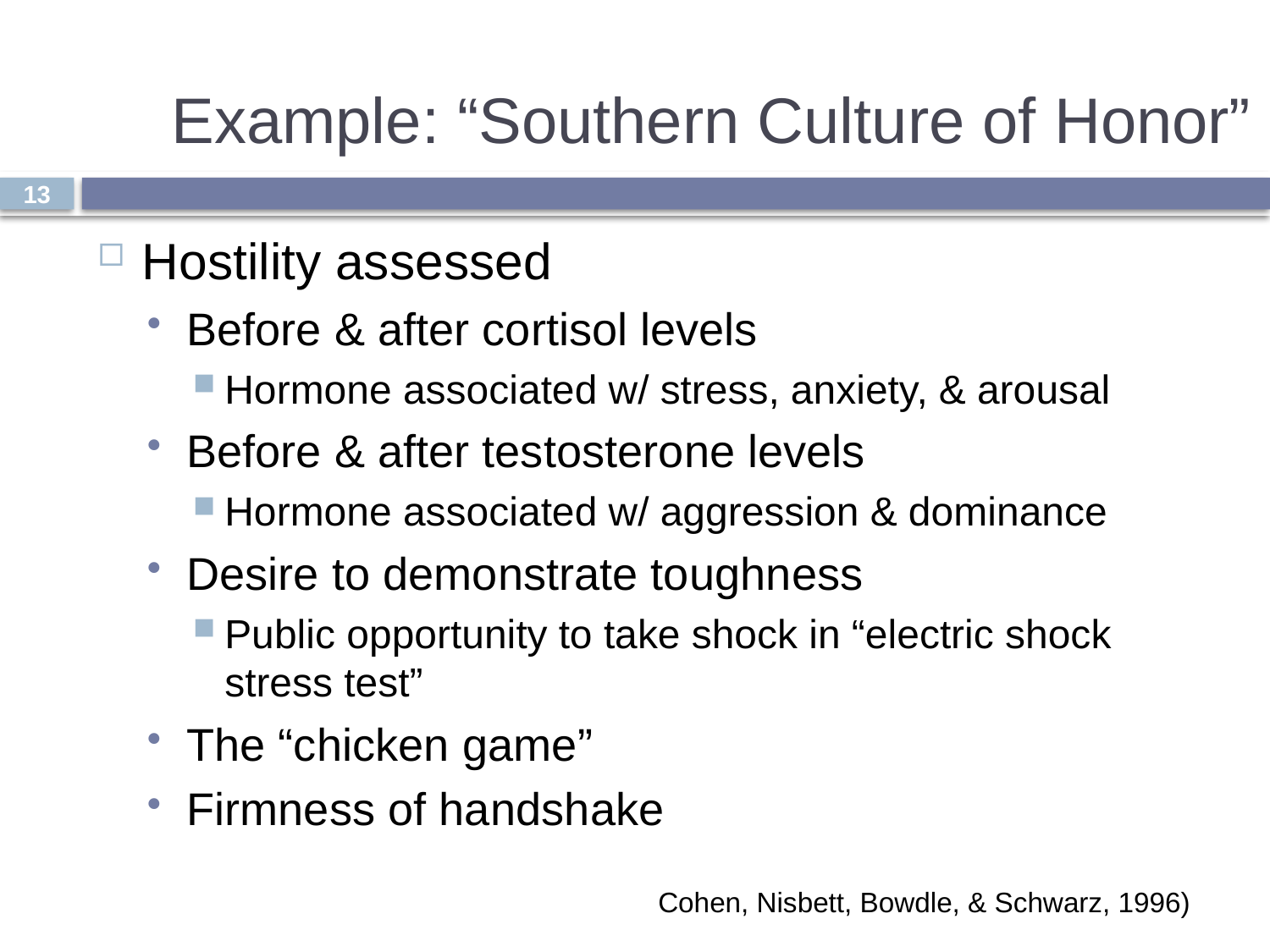

# Example: “Southern Culture of Honor”
13
Hostility assessed
Before & after cortisol levels
Hormone associated w/ stress, anxiety, & arousal
Before & after testosterone levels
Hormone associated w/ aggression & dominance
Desire to demonstrate toughness
Public opportunity to take shock in “electric shock stress test”
The “chicken game”
Firmness of handshake
Cohen, Nisbett, Bowdle, & Schwarz, 1996)